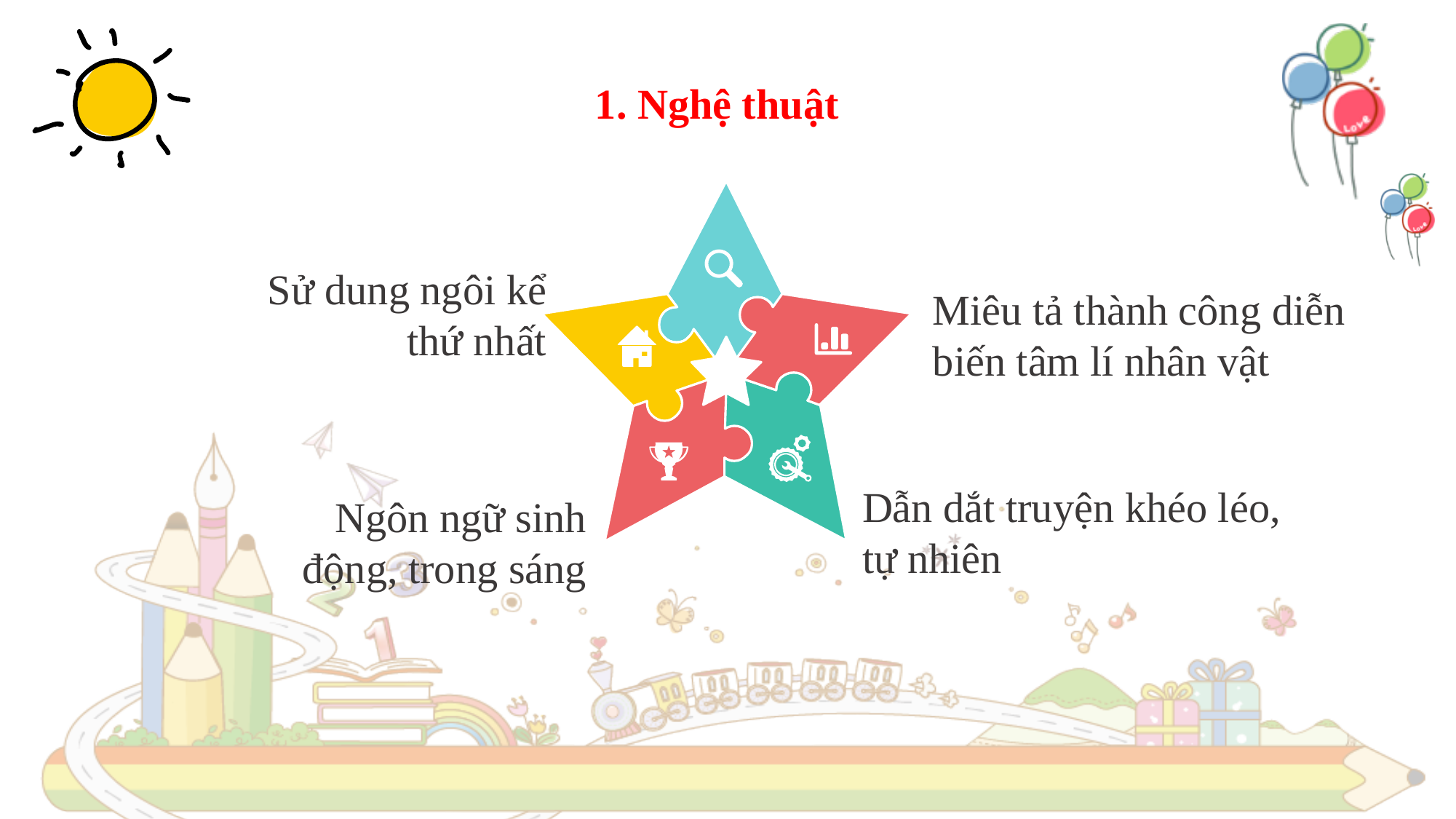

1. Nghệ thuật

Sử dung ngôi kể thứ nhất
Miêu tả thành công diễn biến tâm lí nhân vật

Dẫn dắt truyện khéo léo, tự nhiên
Ngôn ngữ sinh động, trong sáng